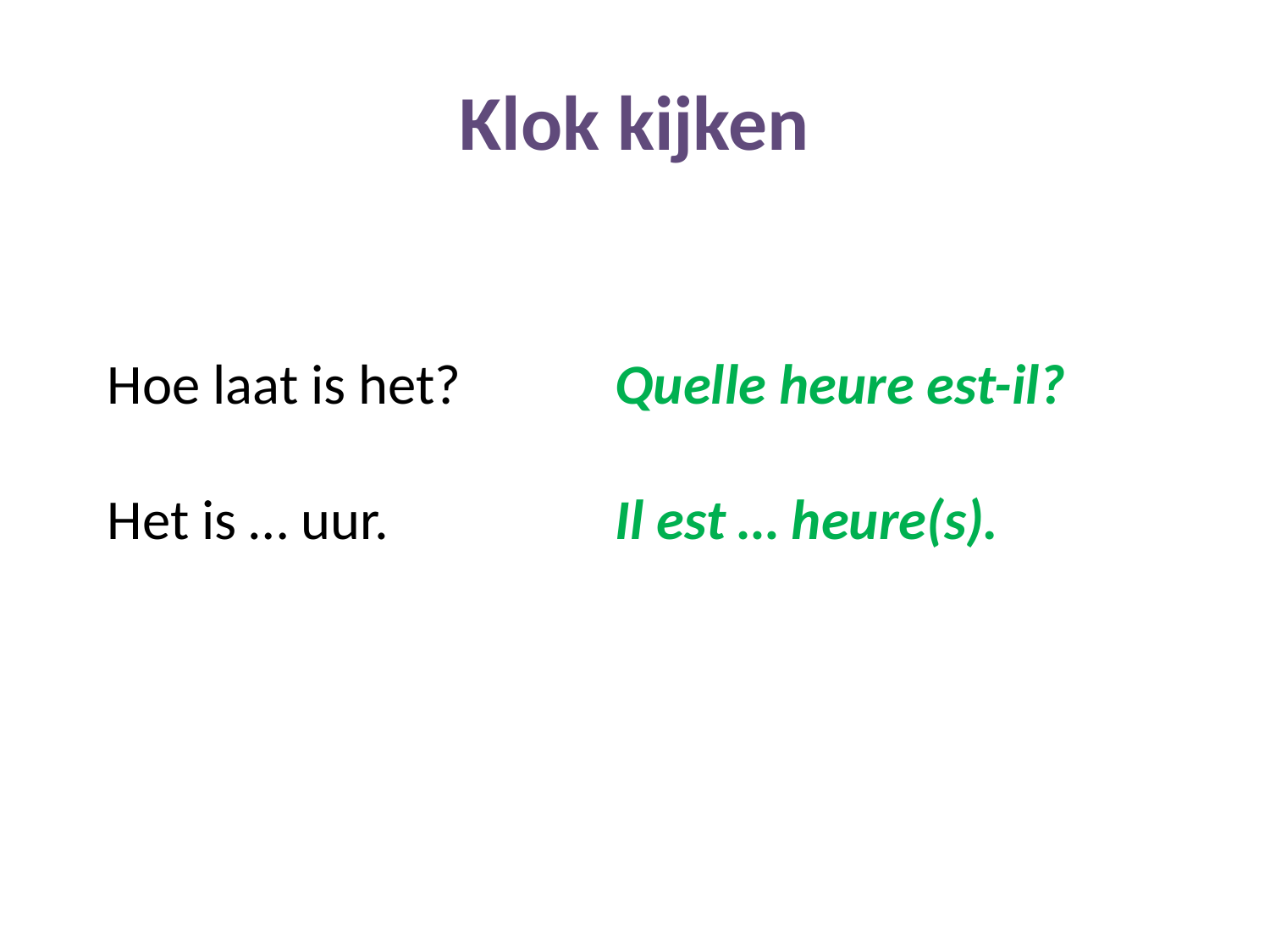

Klok kijken

Hoe laat is het?		Quelle heure est-il?

Het is … uur.		Il est … heure(s).